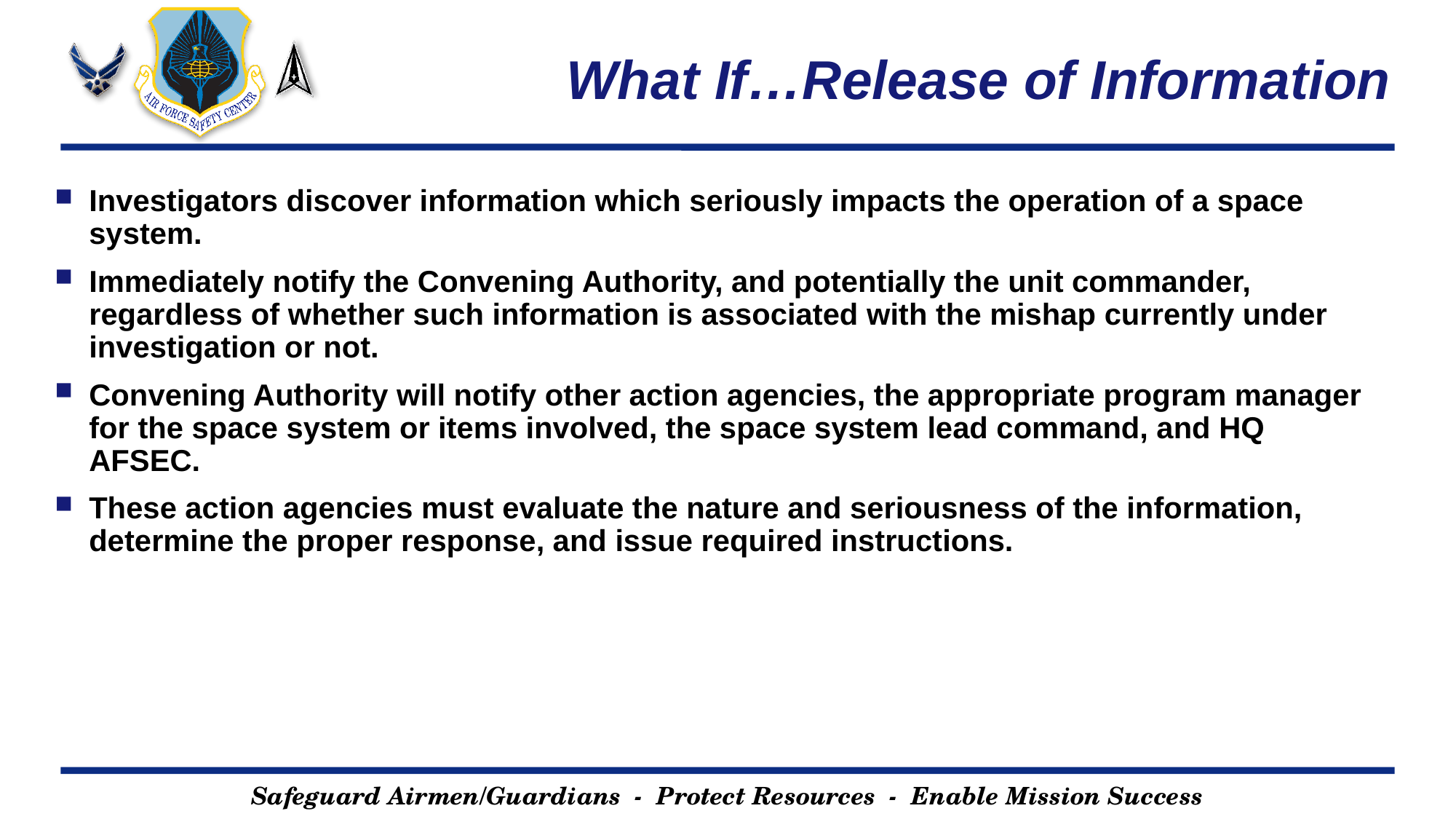

# What If…Release of Information
Investigators discover information which seriously impacts the operation of a space system.
Immediately notify the Convening Authority, and potentially the unit commander, regardless of whether such information is associated with the mishap currently under investigation or not.
Convening Authority will notify other action agencies, the appropriate program manager for the space system or items involved, the space system lead command, and HQ AFSEC.
These action agencies must evaluate the nature and seriousness of the information, determine the proper response, and issue required instructions.